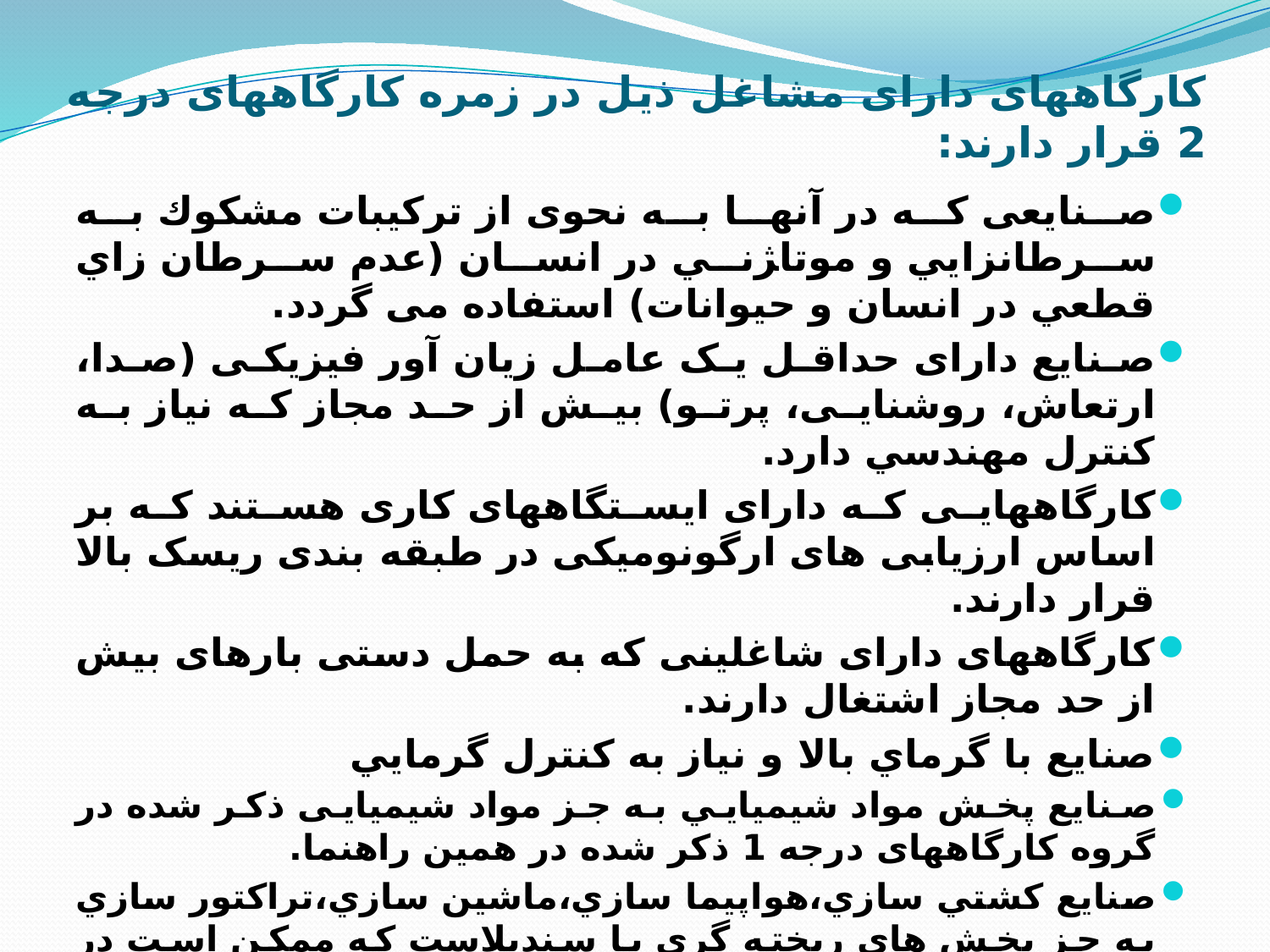

# کارگاههای دارای مشاغل ذیل در زمره کارگاههای درجه 2 قرار دارند:
صنایعی که در آنها به نحوی از تركيبات مشكوك به سرطانزايي و موتا‍ژني در انسان (عدم سرطان زاي قطعي در انسان و حيوانات) استفاده می گردد.
صنايع دارای حداقل یک عامل زیان آور فیزیکی (صدا، ارتعاش، روشنایی، پرتو) بيش از حد مجاز که نياز به كنترل مهندسي دارد.
کارگاههایی که دارای ایستگاههای کاری هستند که بر اساس ارزیابی های ارگونومیکی در طبقه بندی ریسک بالا قرار دارند.
کارگاههای دارای شاغلینی که به حمل دستی بارهای بیش از حد مجاز اشتغال دارند.
صنايع با گرماي بالا و نياز به كنترل گرمايي
صنايع پخش مواد شيميايي به جز مواد شیمیایی ذکر شده در گروه کارگاههای درجه 1 ذکر شده در همین راهنما.
صنايع كشتي سازي،هواپيما سازي،ماشين سازي،تراكتور سازي به جز بخش های ریخته گری یا سندبلاست که ممکن است در صنایع مذکور موجود باشد.
 صنايع الكتريكي که فقط مونتاژ قطعات را انجام می دهند و دارای پروسه های آبکاری با نیکل، کادمیوم، کروم و... نیستند.